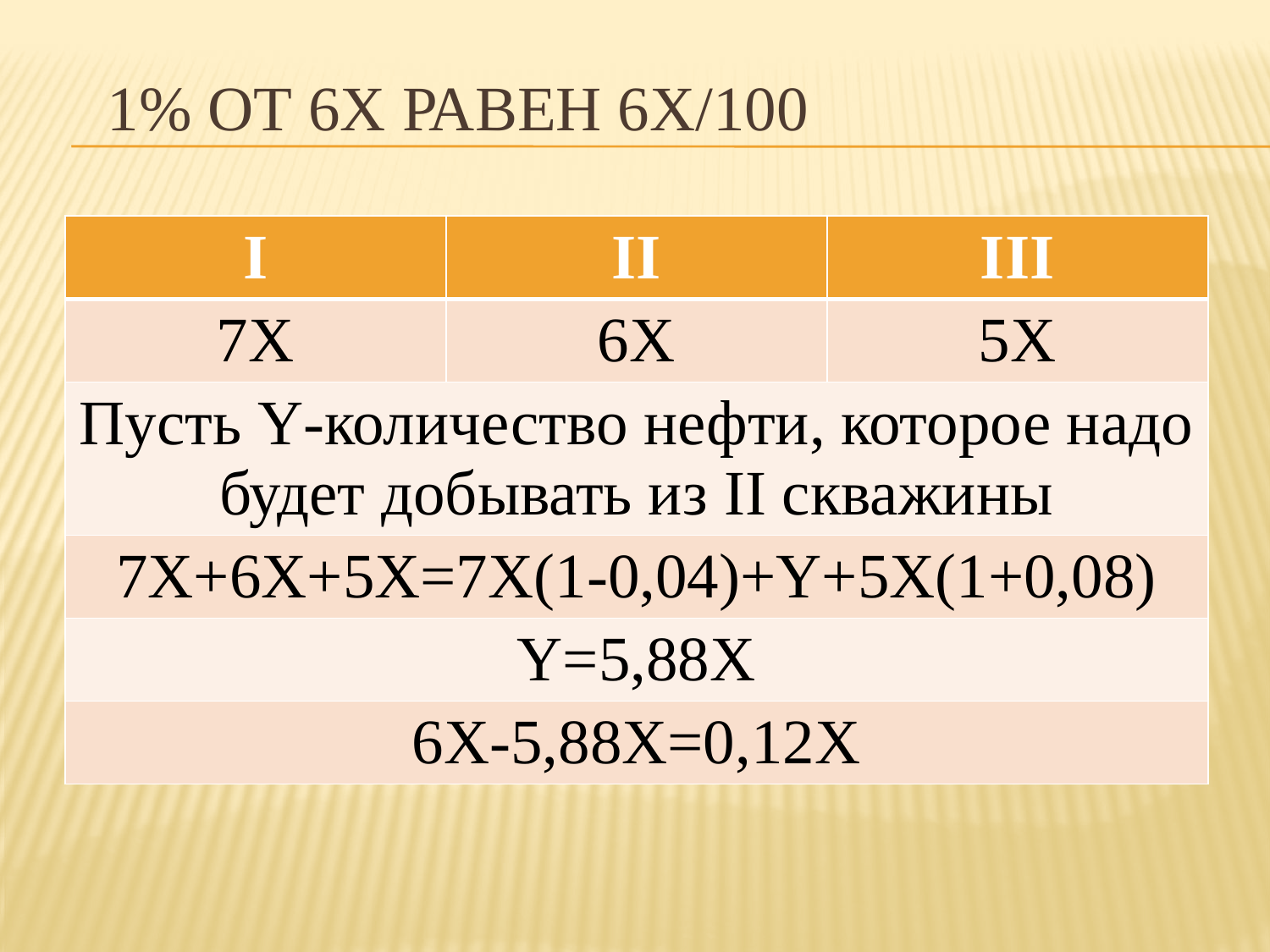

# 1% от 6X равен 6X/100
| I | II | III |
| --- | --- | --- |
| 7X | 6X | 5X |
| Пусть Y-количество нефти, которое надо будет добывать из II скважины |  |  |
| 7X+6X+5X=7X(1-0,04)+Y+5X(1+0,08) |  |  |
| Y=5,88X |  |  |
| 6X-5,88X=0,12X |  |  |